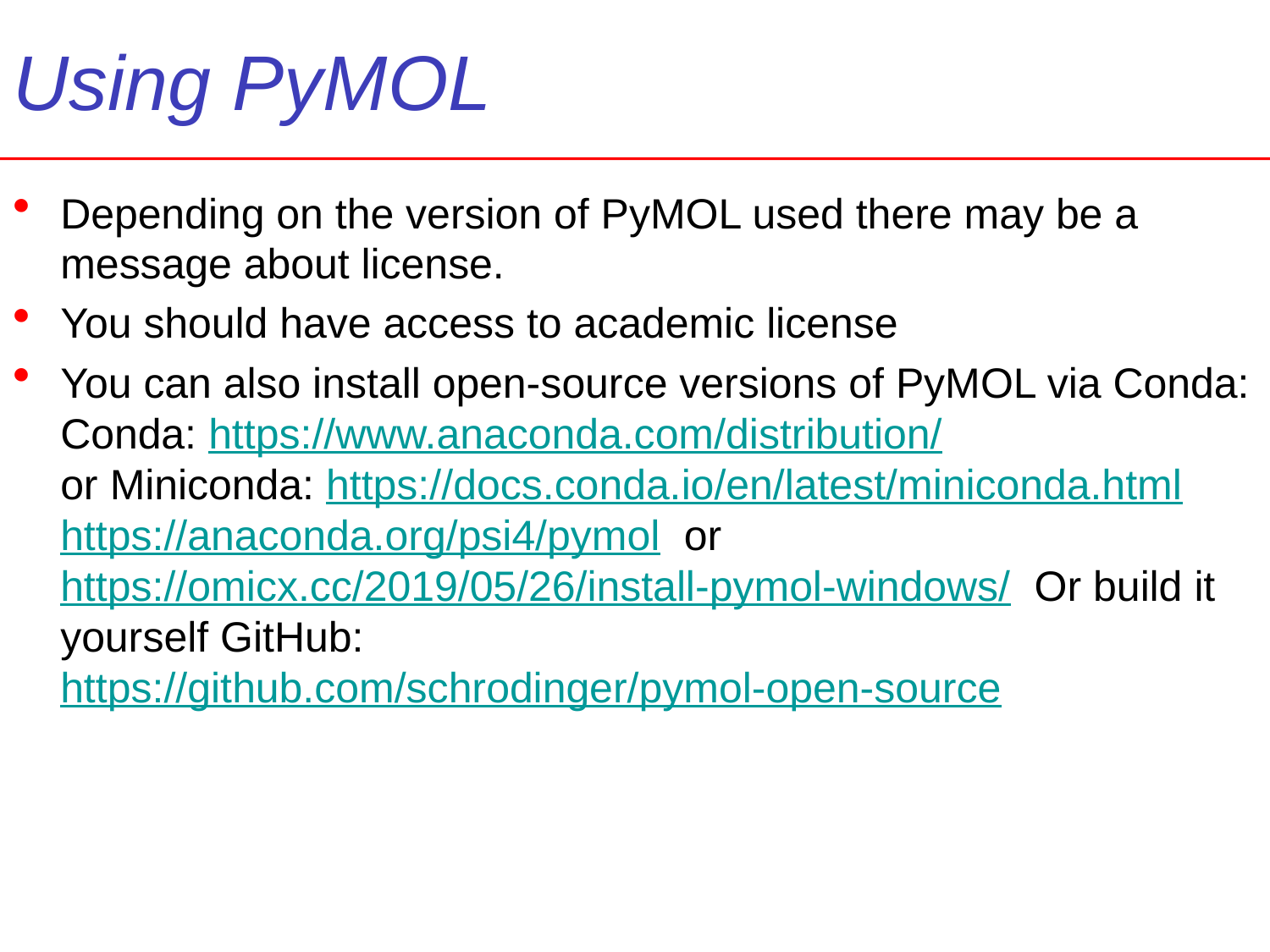

# Using PyMOL
Depending on the version of PyMOL used there may be a message about license.
You should have access to academic license
You can also install open-source versions of PyMOL via Conda:
Conda: https://www.anaconda.com/distribution/
or Miniconda: https://docs.conda.io/en/latest/miniconda.html
https://anaconda.org/psi4/pymol  or https://omicx.cc/2019/05/26/install-pymol-windows/  Or build it yourself GitHub:
https://github.com/schrodinger/pymol-open-source